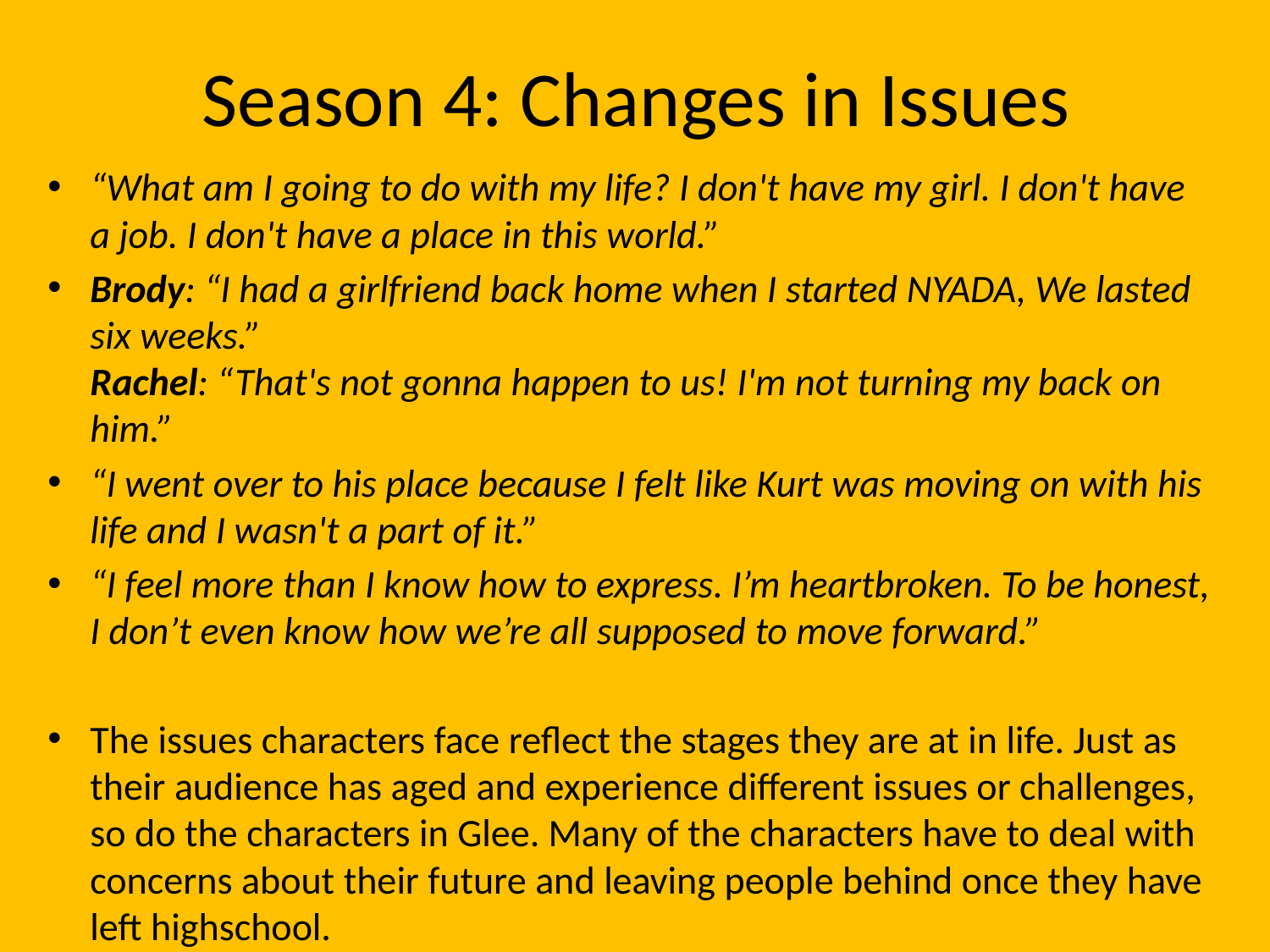

# Season 4: Changes in Issues
“What am I going to do with my life? I don't have my girl. I don't have a job. I don't have a place in this world.”
Brody: “I had a girlfriend back home when I started NYADA, We lasted six weeks.”
Rachel: “That's not gonna happen to us! I'm not turning my back on him.”
“I went over to his place because I felt like Kurt was moving on with his life and I wasn't a part of it.”
“I feel more than I know how to express. I’m heartbroken. To be honest, I don’t even know how we’re all supposed to move forward.”

The issues characters face reflect the stages they are at in life. Just as their audience has aged and experience different issues or challenges, so do the characters in Glee. Many of the characters have to deal with concerns about their future and leaving people behind once they have left highschool.